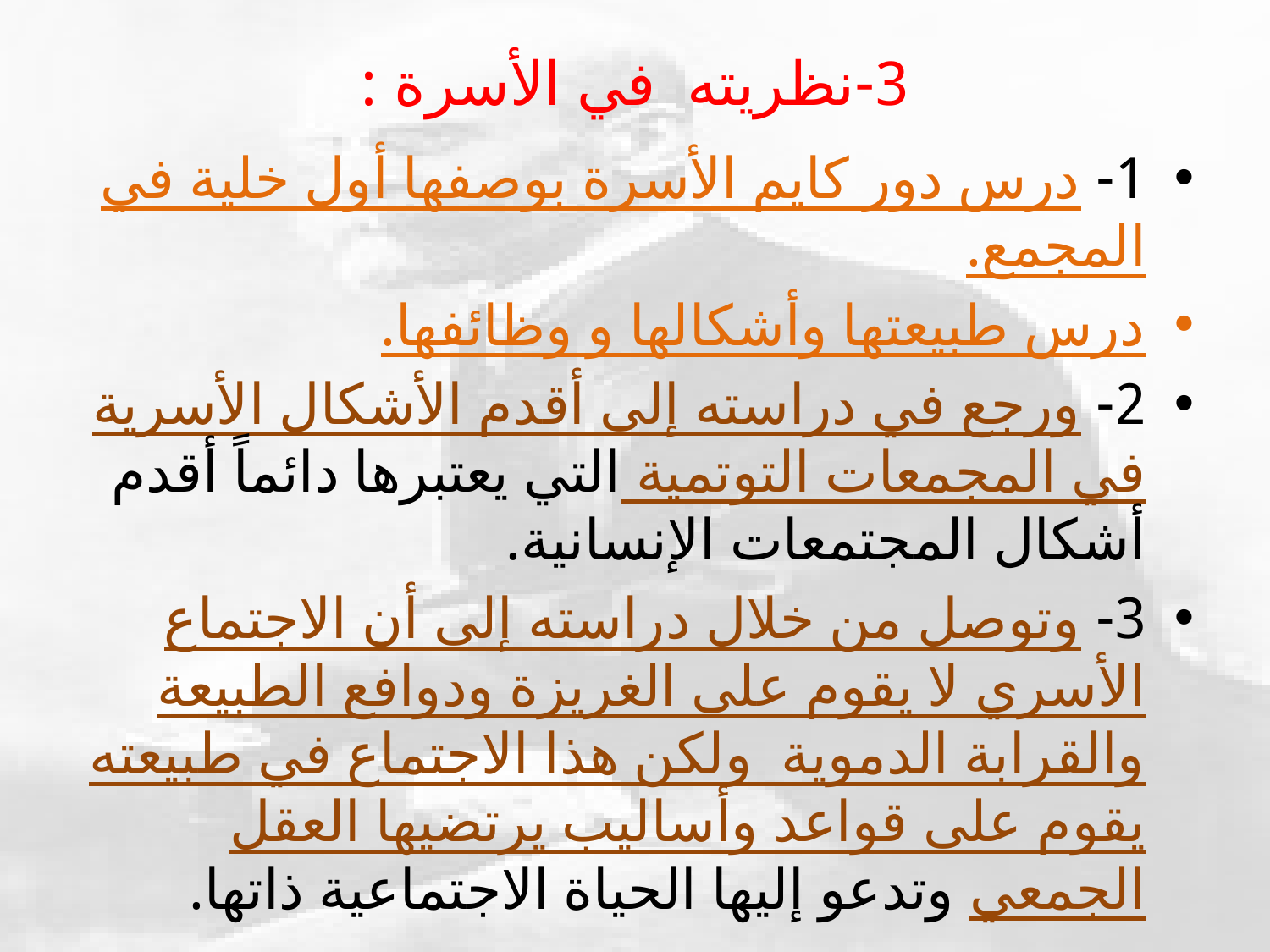

# 3-نظريته  في الأسرة :
1- درس دور كايم الأسرة بوصفها أول خلية في المجمع.
درس طبيعتها وأشكالها و وظائفها.
2- ورجع في دراسته إلى أقدم الأشكال الأسرية في المجمعات التوتمية التي يعتبرها دائماً أقدم أشكال المجتمعات الإنسانية.
3- وتوصل من خلال دراسته إلى أن الاجتماع الأسري لا يقوم على الغريزة ودوافع الطبيعة والقرابة الدموية  ولكن هذا الاجتماع في طبيعته يقوم على قواعد وأساليب يرتضيها العقل الجمعي وتدعو إليها الحياة الاجتماعية ذاتها.